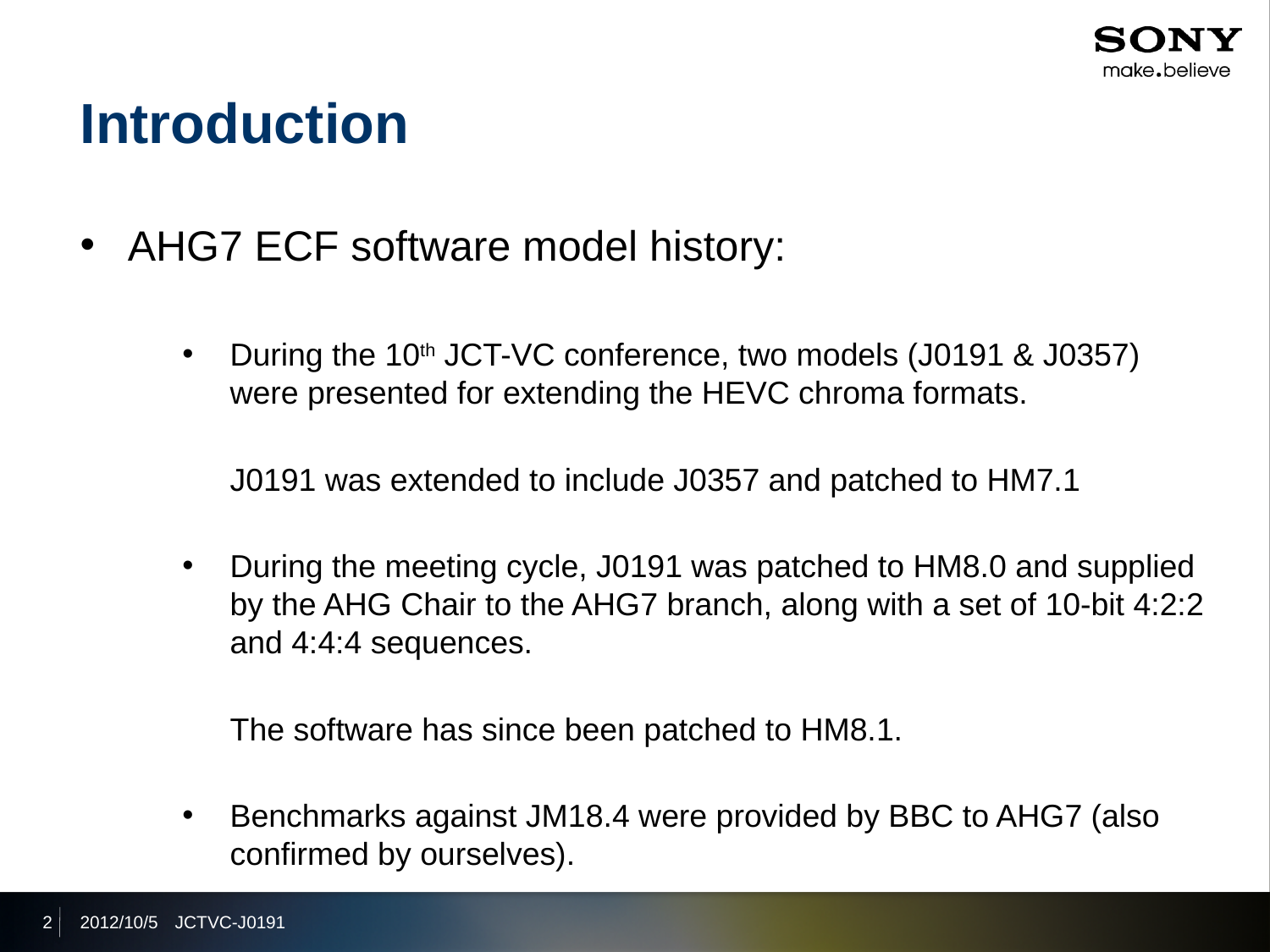

# Introduction

AHG7 ECF software model history:

During the 10th JCT-VC conference, two models (J0191 & J0357)
were presented for extending the HEVC chroma formats.
	J0191 was extended to include J0357 and patched to HM7.1
During the meeting cycle, J0191 was patched to HM8.0 and supplied
by the AHG Chair to the AHG7 branch, along with a set of 10-bit 4:2:2
and 4:4:4 sequences.
	The software has since been patched to HM8.1.
Benchmarks against JM18.4 were provided by BBC to AHG7 (also confirmed by ourselves).
2
2012/10/5
JCTVC-J0191